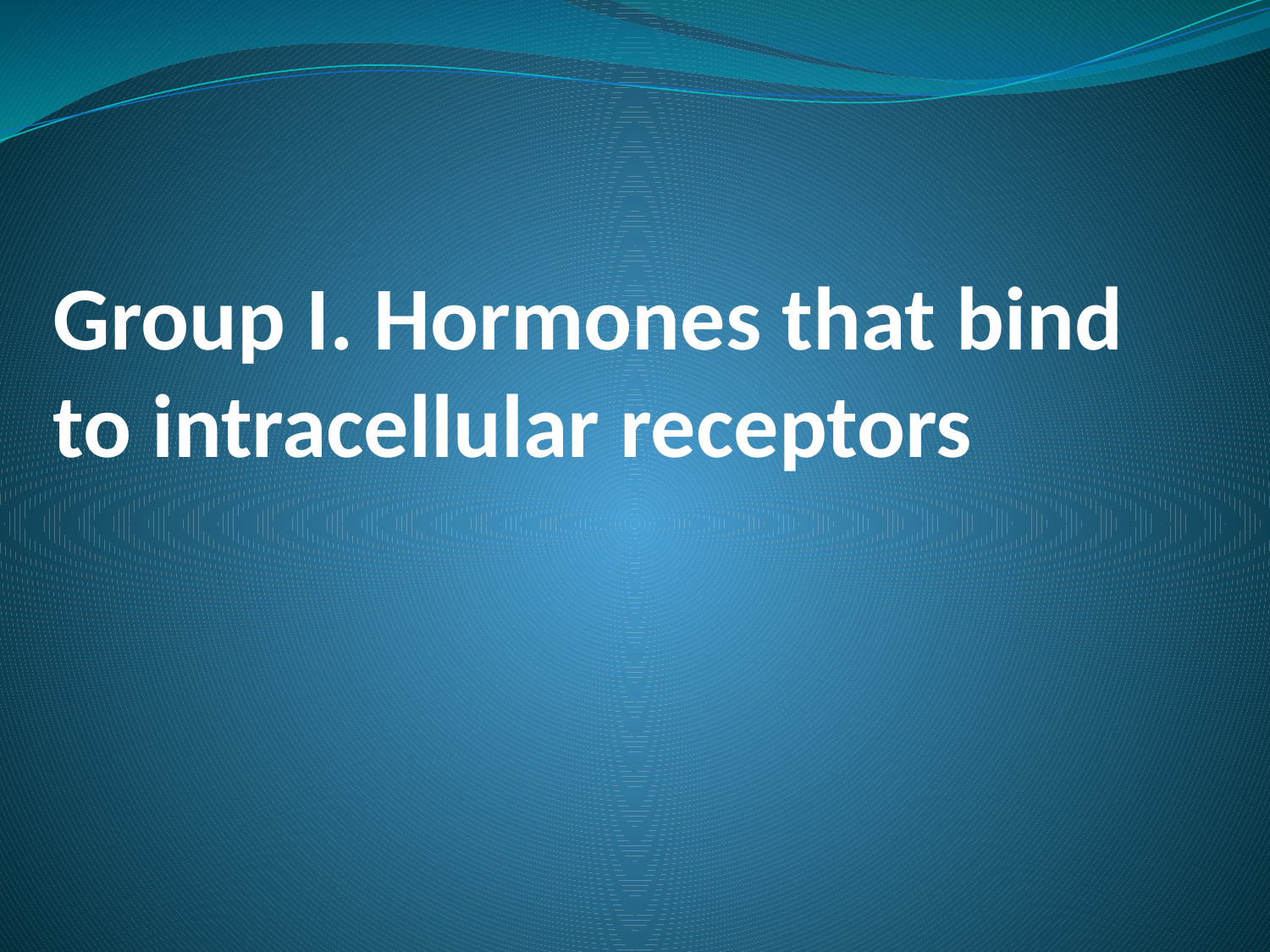

# Group I. Hormones that bind to intracellular receptors